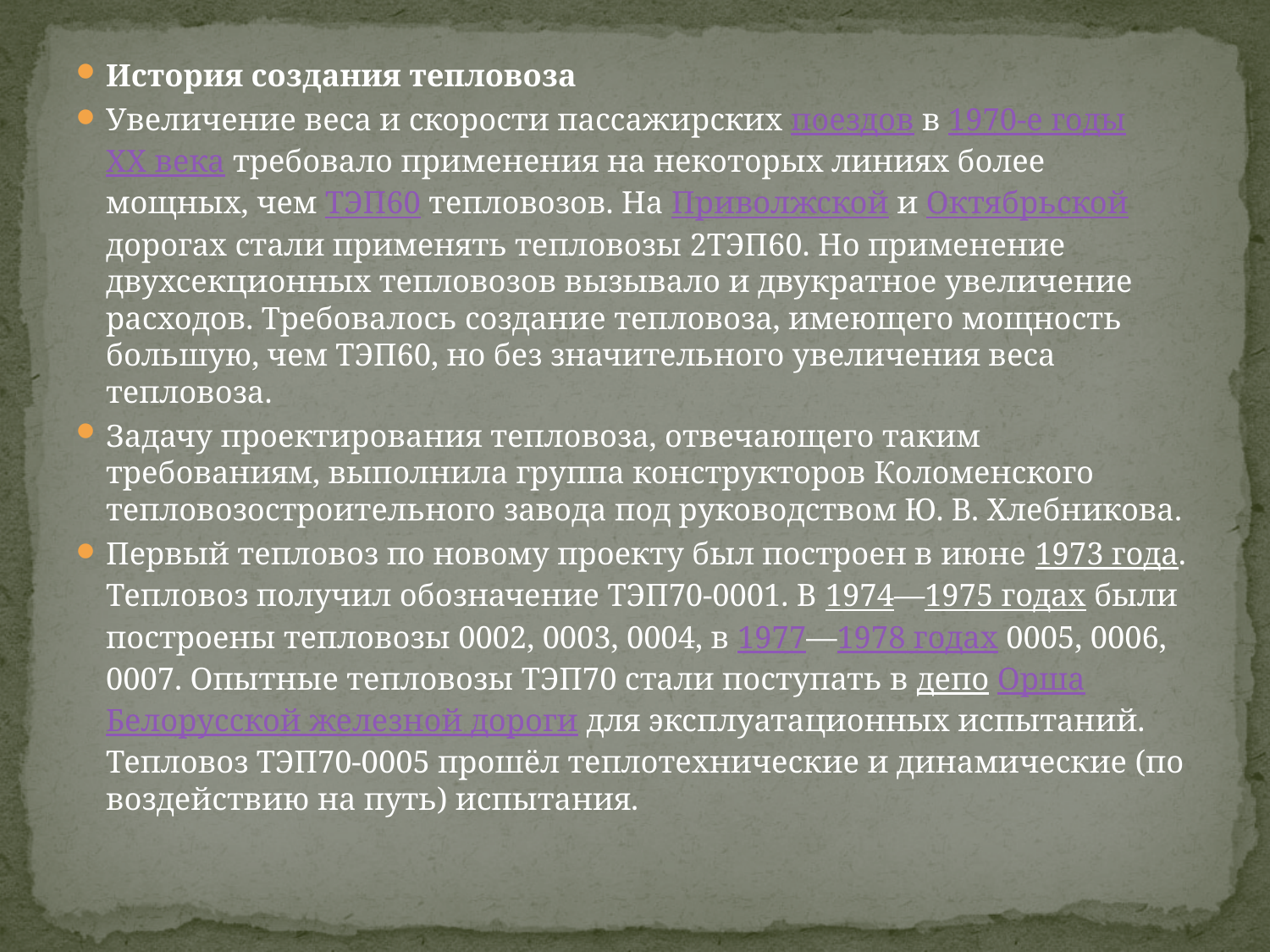

#
История создания тепловоза
Увеличение веса и скорости пассажирских поездов в 1970-е годы XX века требовало применения на некоторых линиях более мощных, чем ТЭП60 тепловозов. На Приволжской и Октябрьской дорогах стали применять тепловозы 2ТЭП60. Но применение двухсекционных тепловозов вызывало и двукратное увеличение расходов. Требовалось создание тепловоза, имеющего мощность большую, чем ТЭП60, но без значительного увеличения веса тепловоза.
Задачу проектирования тепловоза, отвечающего таким требованиям, выполнила группа конструкторов Коломенского тепловозостроительного завода под руководством Ю. В. Хлебникова.
Первый тепловоз по новому проекту был построен в июне 1973 года. Тепловоз получил обозначение ТЭП70-0001. В 1974—1975 годах были построены тепловозы 0002, 0003, 0004, в 1977—1978 годах 0005, 0006, 0007. Опытные тепловозы ТЭП70 стали поступать в депо Орша Белорусской железной дороги для эксплуатационных испытаний. Тепловоз ТЭП70-0005 прошёл теплотехнические и динамические (по воздействию на путь) испытания.